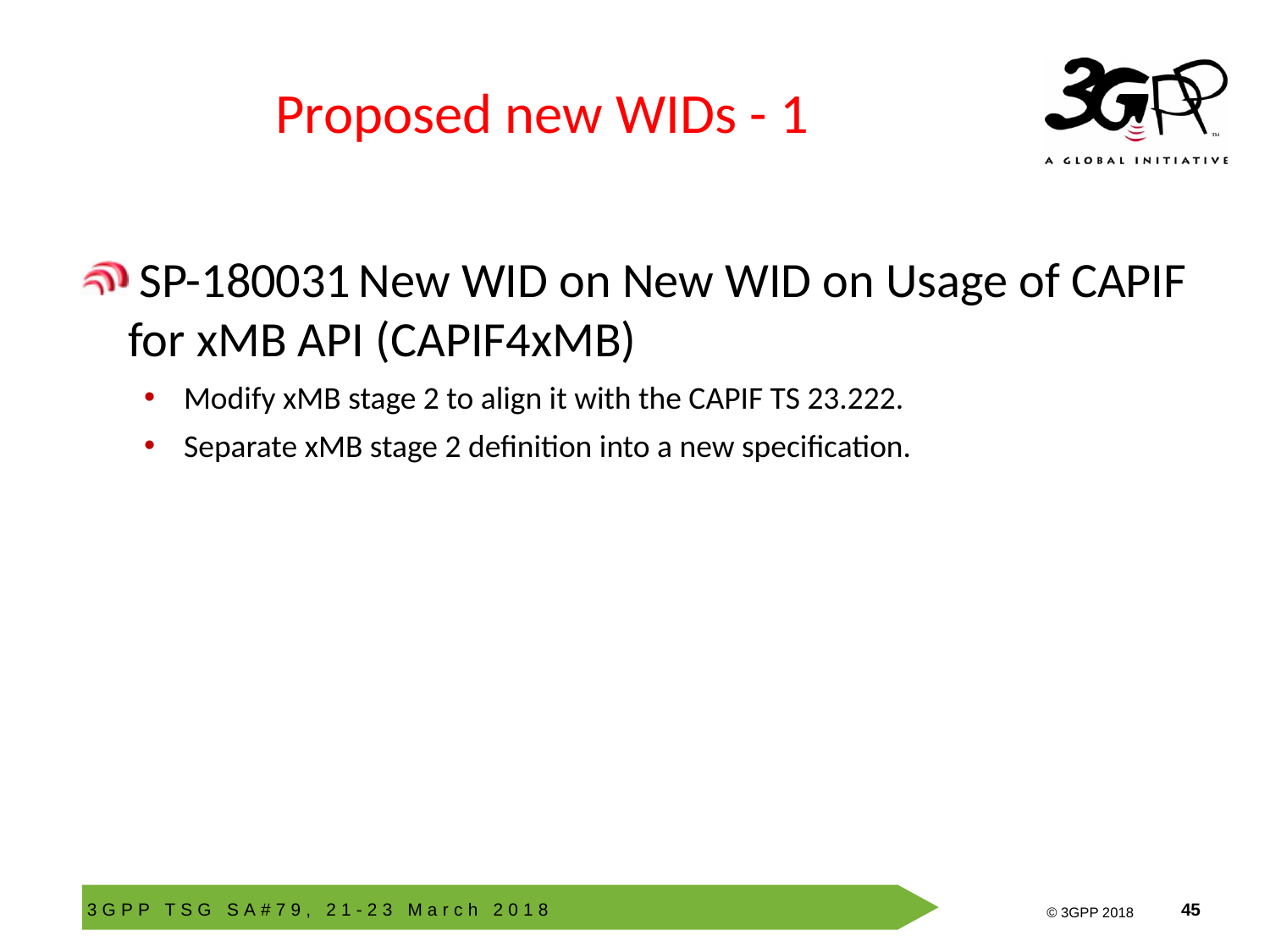

# Proposed new WIDs - 1

 SP-180031 New WID on New WID on Usage of CAPIF for xMB API (CAPIF4xMB)
Modify xMB stage 2 to align it with the CAPIF TS 23.222.
Separate xMB stage 2 definition into a new specification.